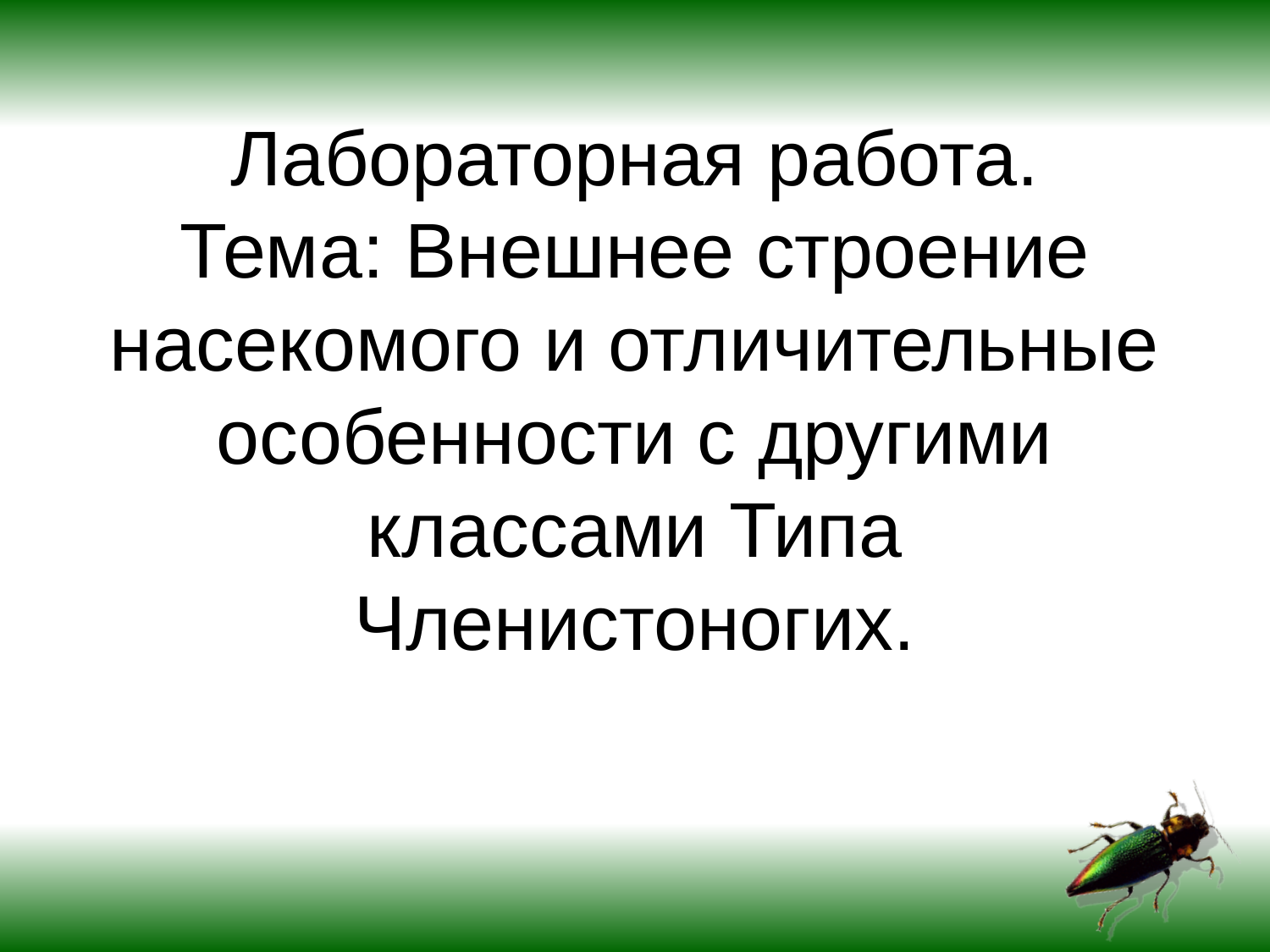

# Лабораторная работа. Тема: Внешнее строение насекомого и отличительные особенности с другими классами Типа Членистоногих.